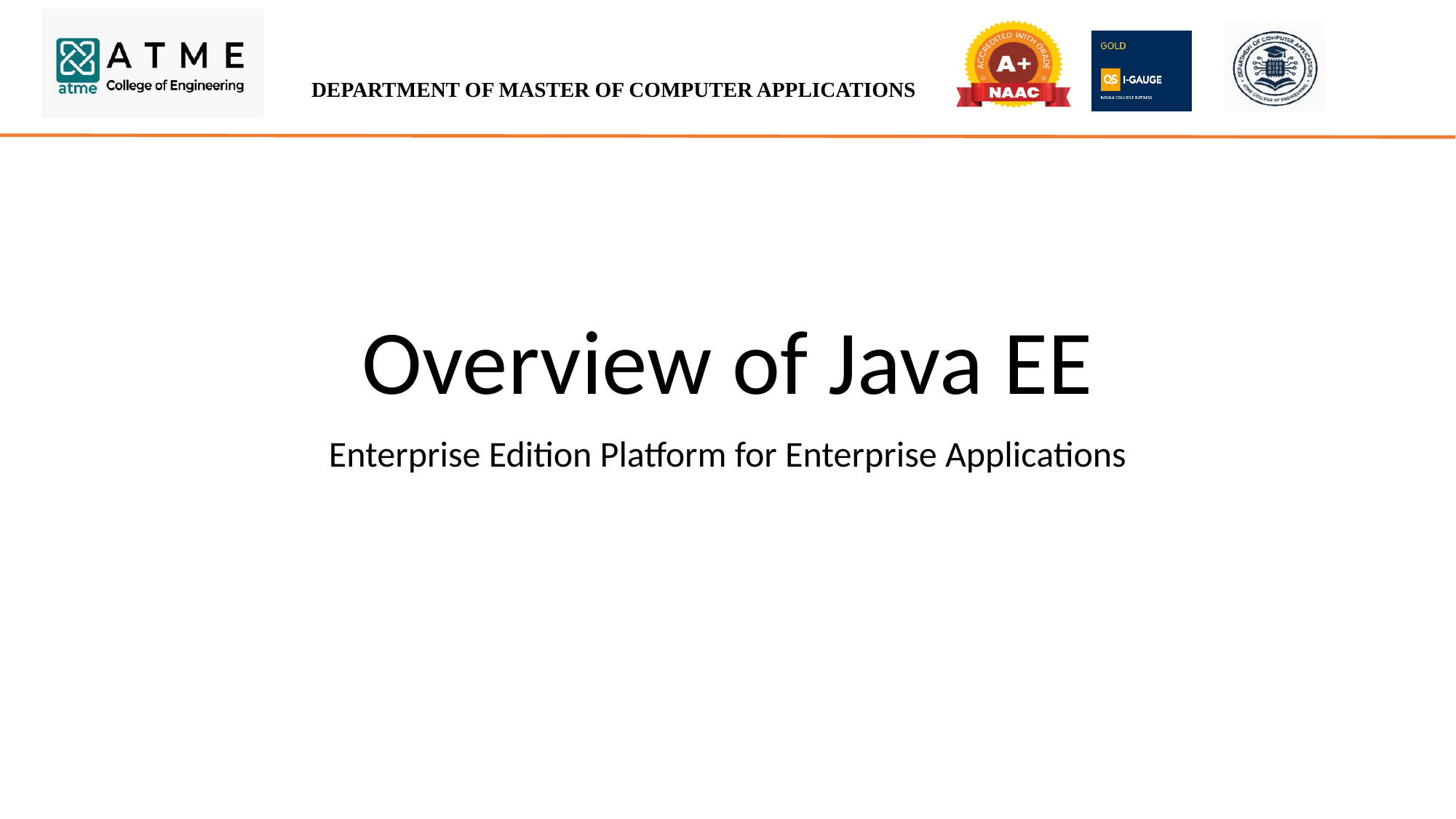

# Overview of Java EE
Enterprise Edition Platform for Enterprise Applications